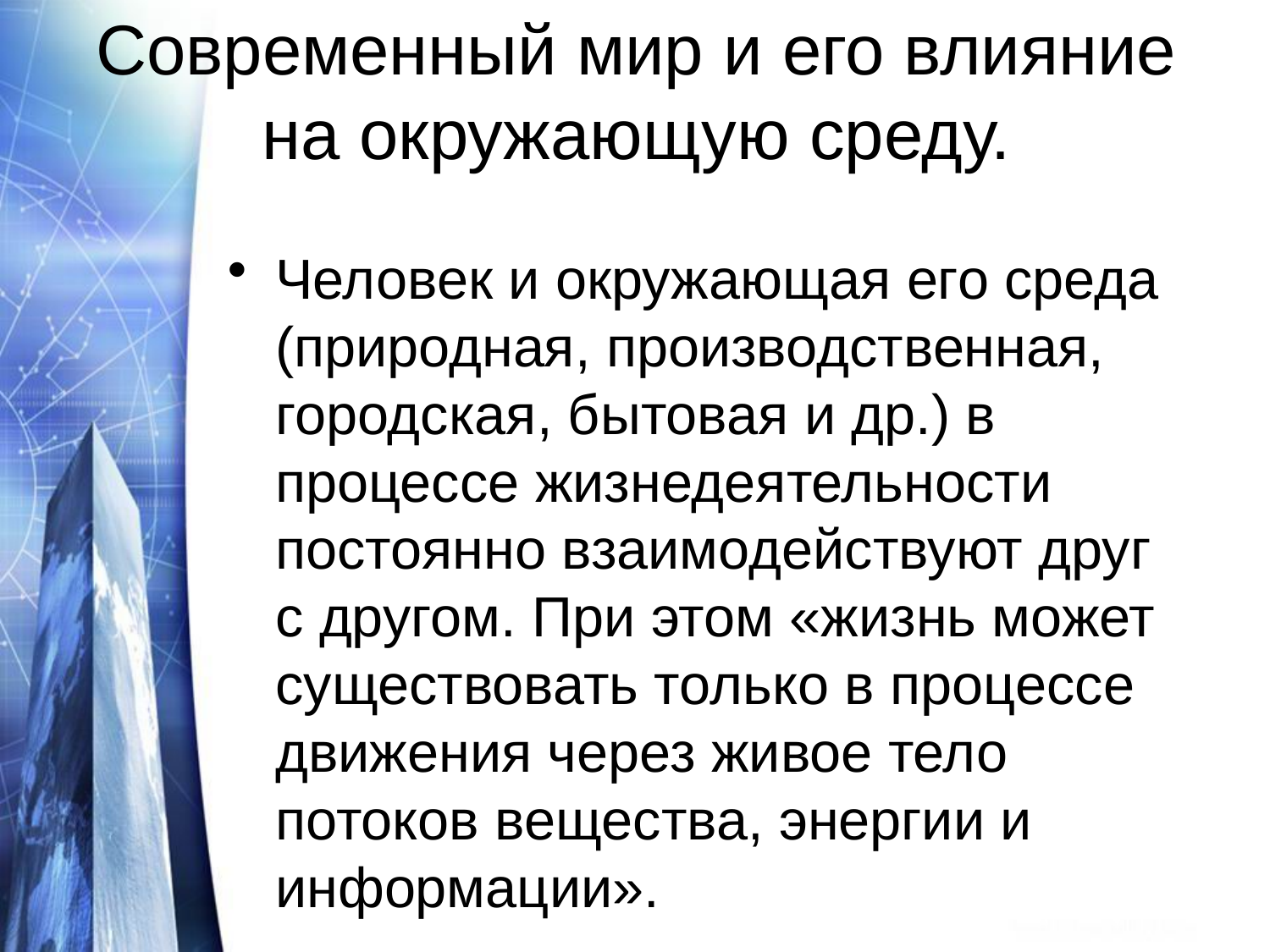

# Современный мир и его влияние на окружающую среду.
Человек и окружающая его среда (природная, производственная, городская, бытовая и др.) в процессе жизнедеятельности постоянно взаимодействуют друг с другом. При этом «жизнь может существовать только в процессе движения через живое тело потоков вещества, энергии и информации».